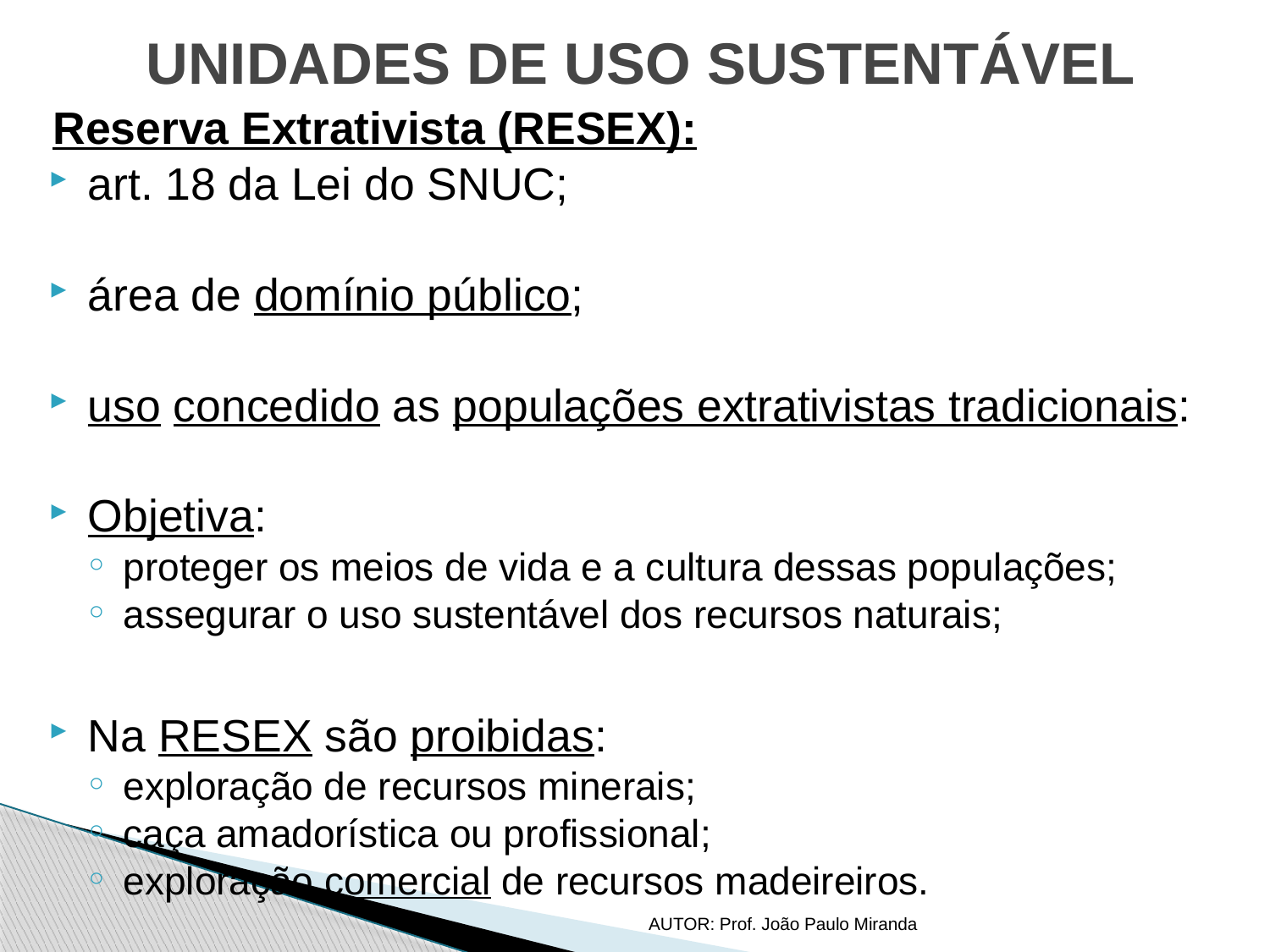

# UNIDADES DE USO SUSTENTÁVEL
Reserva Extrativista (RESEX):
art. 18 da Lei do SNUC;

área de domínio público;

uso concedido as populações extrativistas tradicionais:

Objetiva:
proteger os meios de vida e a cultura dessas populações;
assegurar o uso sustentável dos recursos naturais;

Na RESEX são proibidas:
exploração de recursos minerais;
caça amadorística ou profissional;
exploração comercial de recursos madeireiros.
AUTOR: Prof. João Paulo Miranda